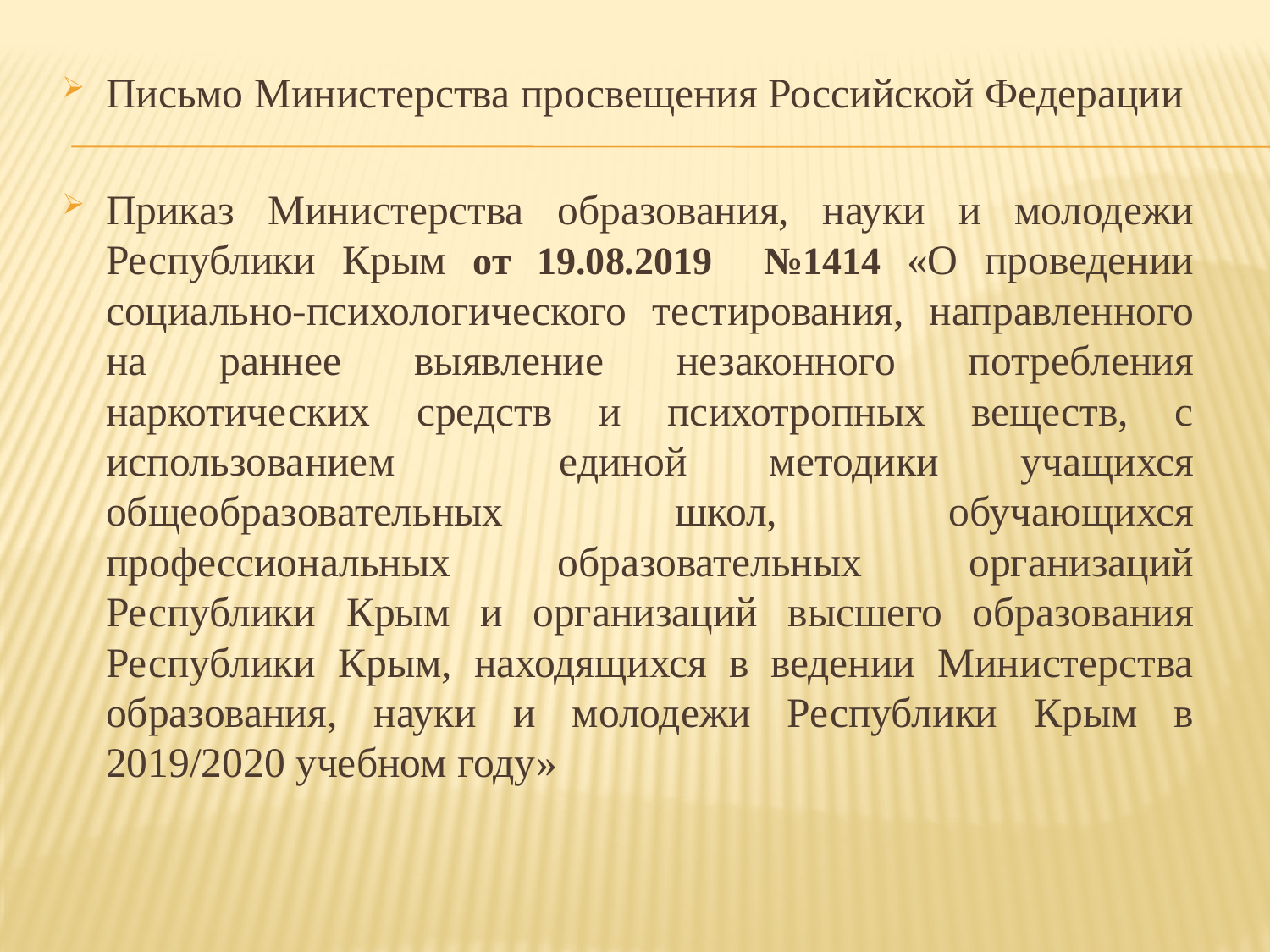

Письмо Министерства просвещения Российской Федерации

Приказ Министерства образования, науки и молодежи Республики Крым от 19.08.2019  №1414 «О проведении социально-психологического тестирования, направленного на раннее выявление незаконного потребления наркотических средств и психотропных веществ, с использованием  единой методики учащихся общеобразовательных школ, обучающихся профессиональных образовательных организаций Республики Крым и организаций высшего образования Республики Крым, находящихся в ведении Министерства образования, науки и молодежи Республики Крым в 2019/2020 учебном году»